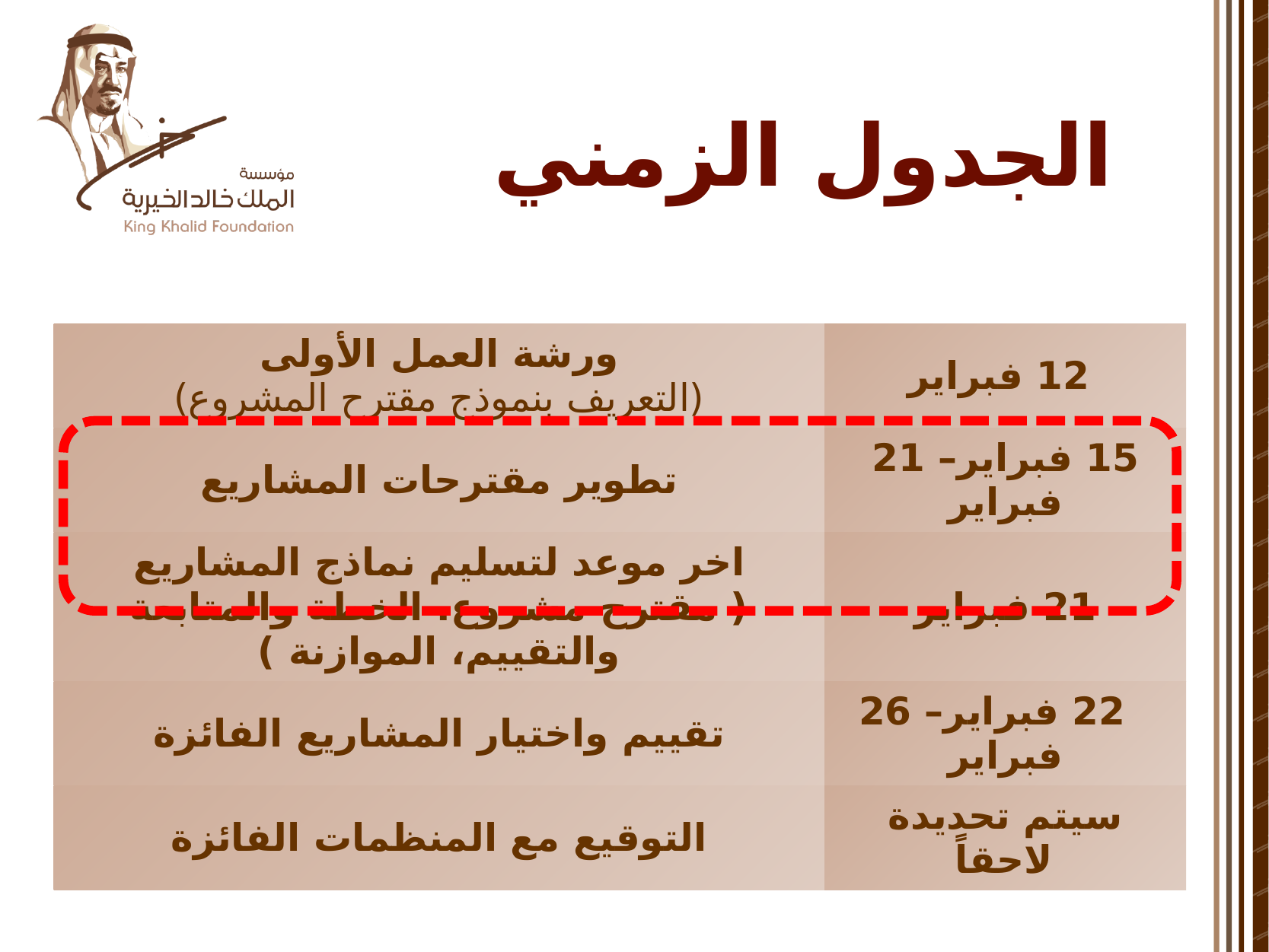

# الجدول الزمني
| ورشة العمل الأولى (التعريف بنموذج مقترح المشروع) | 12 فبراير |
| --- | --- |
| تطوير مقترحات المشاريع | 15 فبراير– 21 فبراير |
| اخر موعد لتسليم نماذج المشاريع ( مقترح مشروع، الخطة والمتابعة والتقييم، الموازنة ) | 21 فبراير |
| تقييم واختيار المشاريع الفائزة | 22 فبراير– 26 فبراير |
| التوقيع مع المنظمات الفائزة | سيتم تحديدة لاحقاً |